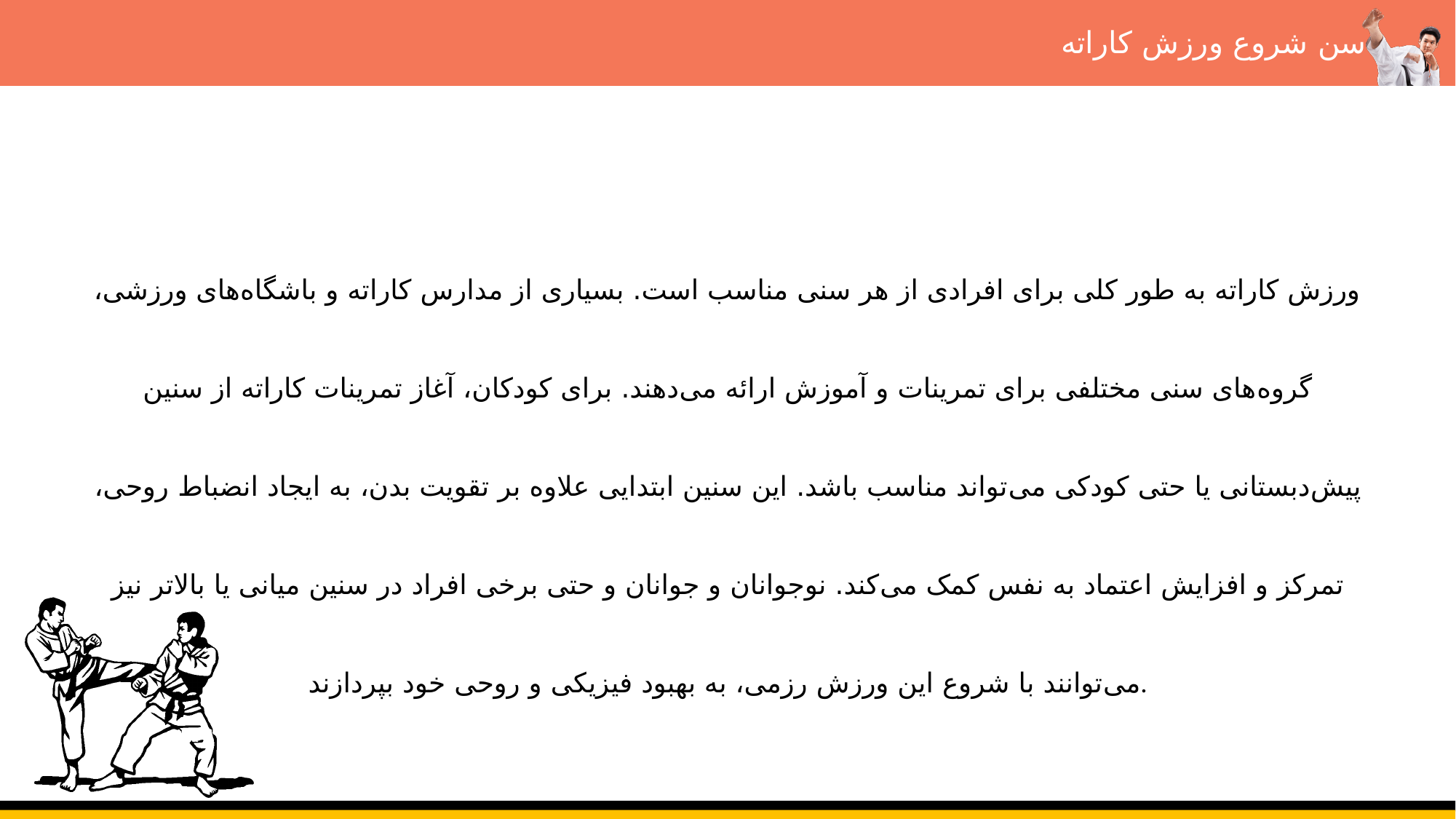

سن شروع ورزش کاراته
ورزش کاراته به طور کلی برای افرادی از هر سنی مناسب است. بسیاری از مدارس کاراته و باشگاه‌های ورزشی، گروه‌های سنی مختلفی برای تمرینات و آموزش ارائه می‌دهند. برای کودکان، آغاز تمرینات کاراته از سنین پیش‌دبستانی یا حتی کودکی می‌تواند مناسب باشد. این سنین ابتدایی علاوه بر تقویت بدن، به ایجاد انضباط روحی، تمرکز و افزایش اعتماد به نفس کمک می‌کند. نوجوانان و جوانان و حتی برخی افراد در سنین میانی یا بالاتر نیز می‌توانند با شروع این ورزش رزمی، به بهبود فیزیکی و روحی خود بپردازند.